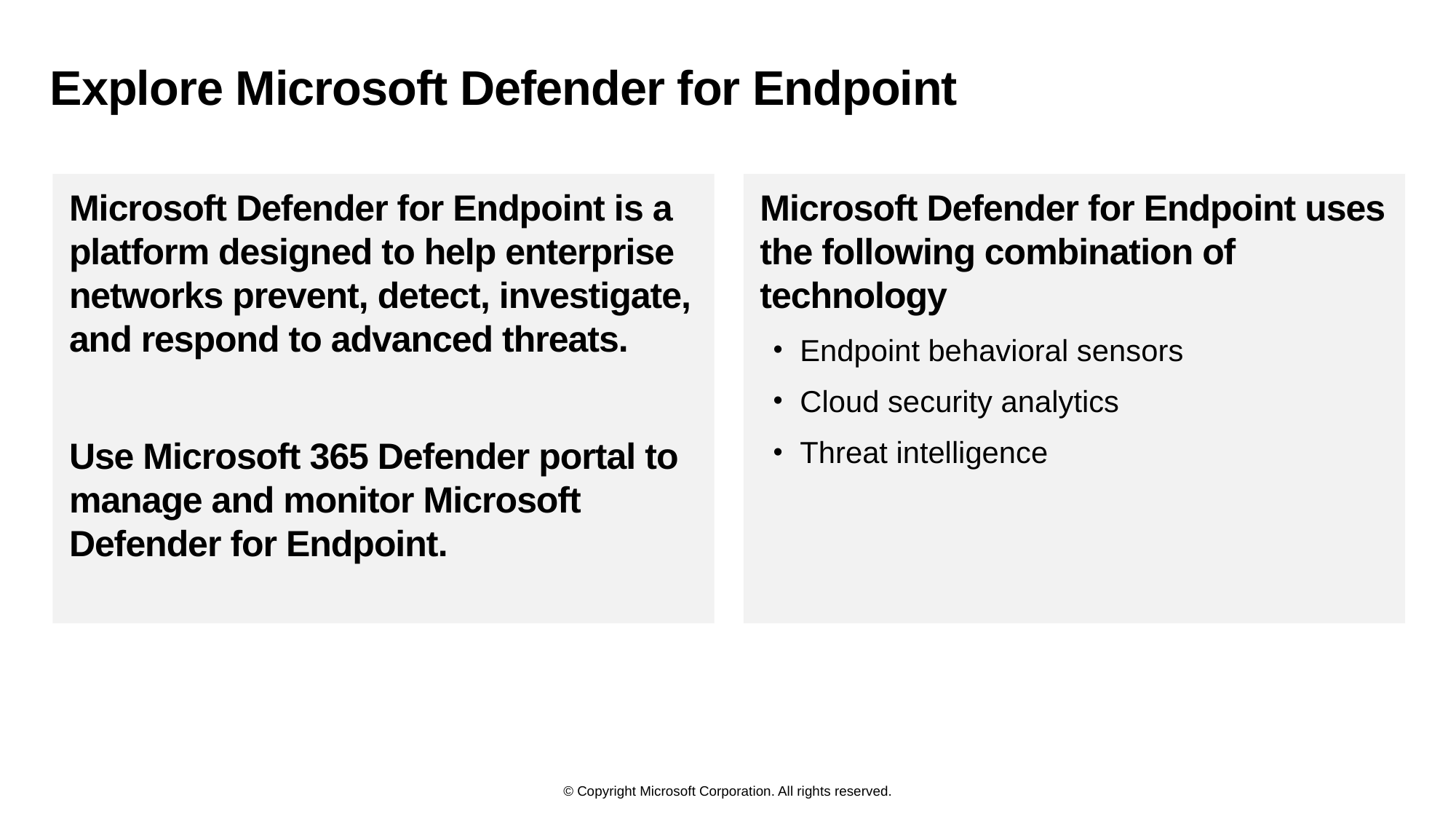

# Explore Microsoft Defender for Endpoint
Microsoft Defender for Endpoint is a platform designed to help enterprise networks prevent, detect, investigate, and respond to advanced threats.

Use Microsoft 365 Defender portal to manage and monitor Microsoft Defender for Endpoint.
Microsoft Defender for Endpoint uses the following combination of technology
Endpoint behavioral sensors
Cloud security analytics
Threat intelligence